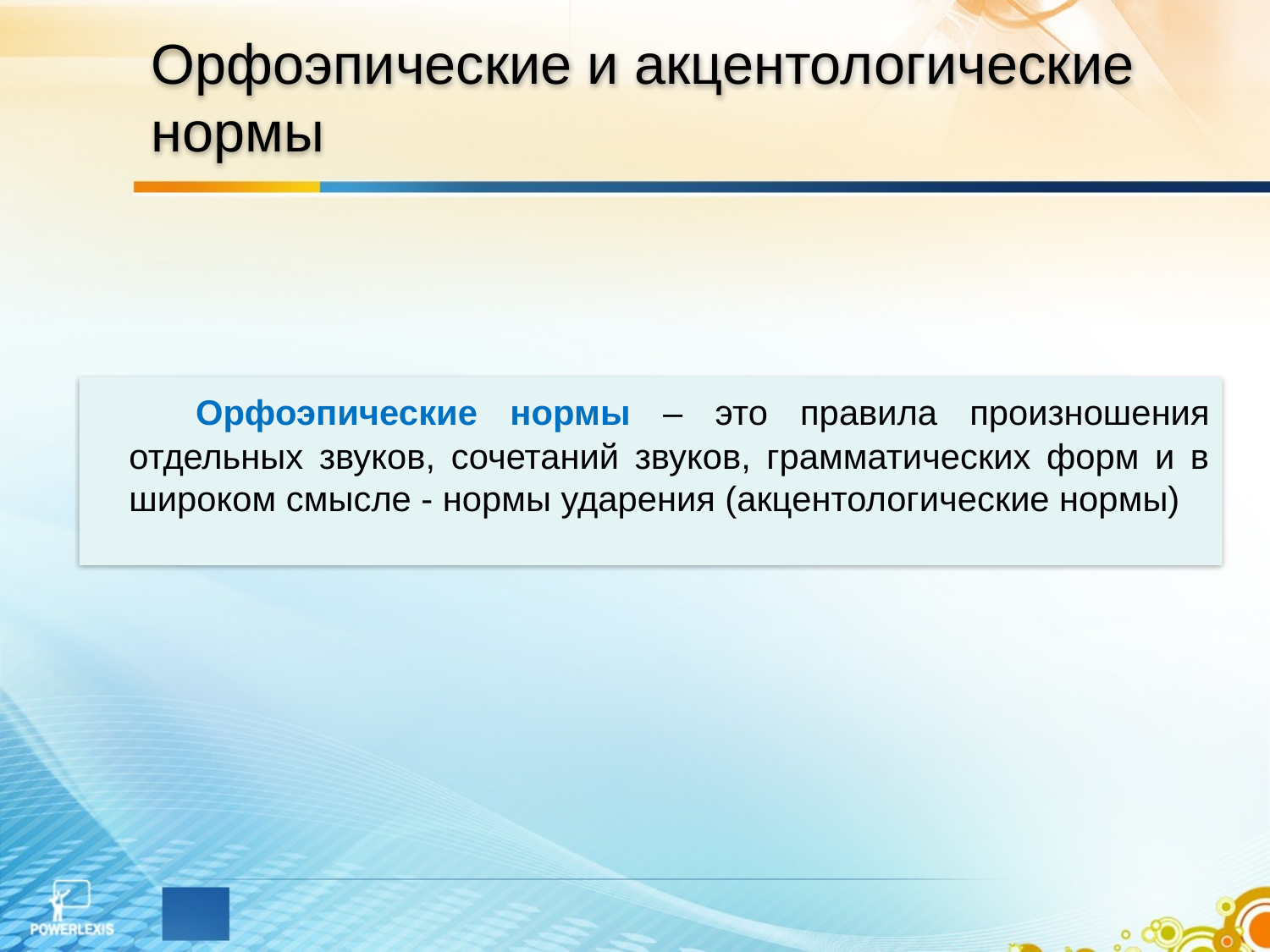

# Орфоэпические и акцентологические нормы
   Орфоэпические нормы – это правила произношения отдельных звуков, сочетаний звуков, грамматических форм и в широком смысле - нормы ударения (акцентологические нормы)